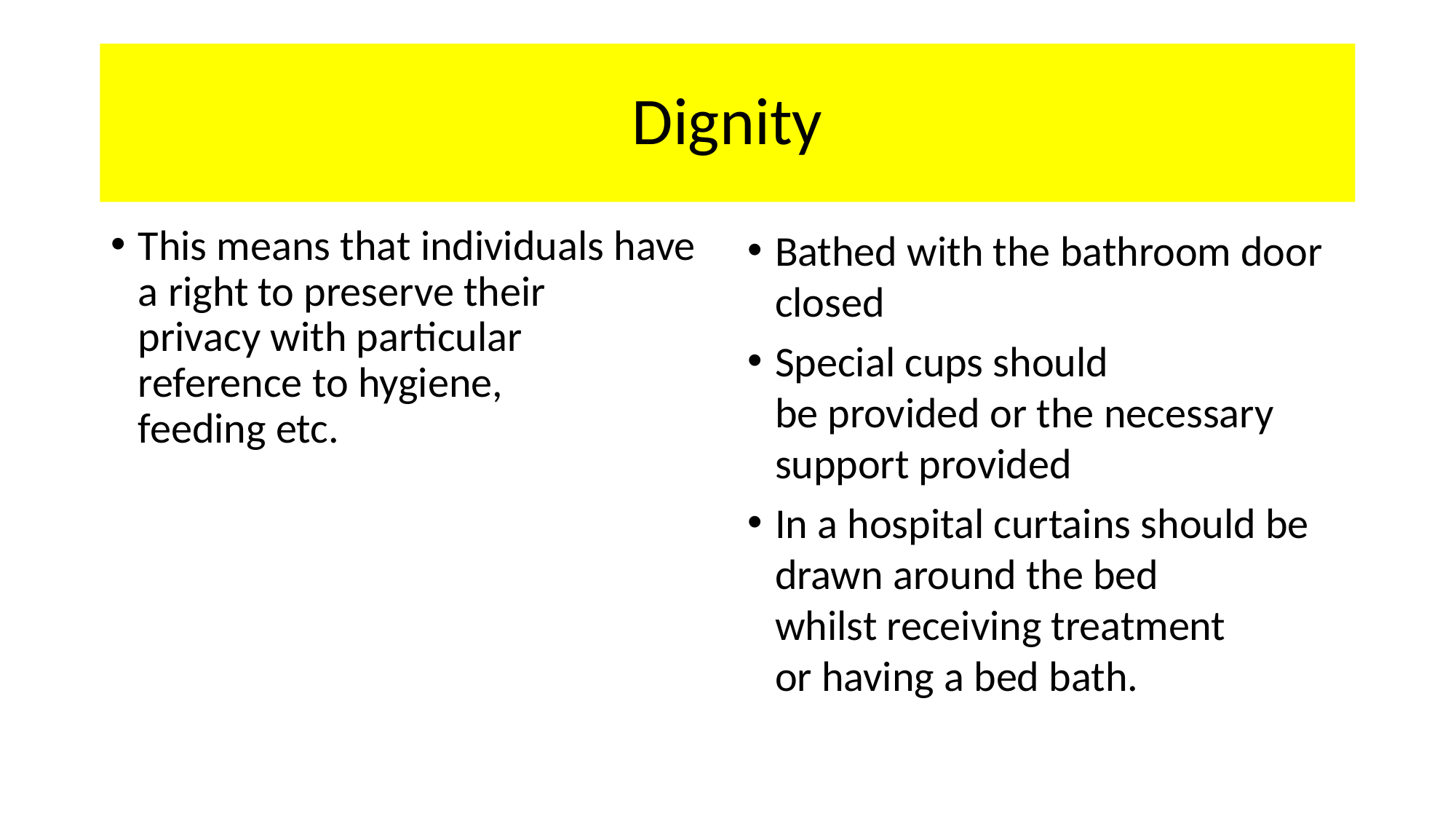

# Dignity
This means that individuals have a right to preserve their privacy with particular reference to hygiene, feeding etc.

Bathed with the bathroom door closed
Special cups should be provided or the necessary support provided
In a hospital curtains should be drawn around the bed whilst receiving treatment or having a bed bath.